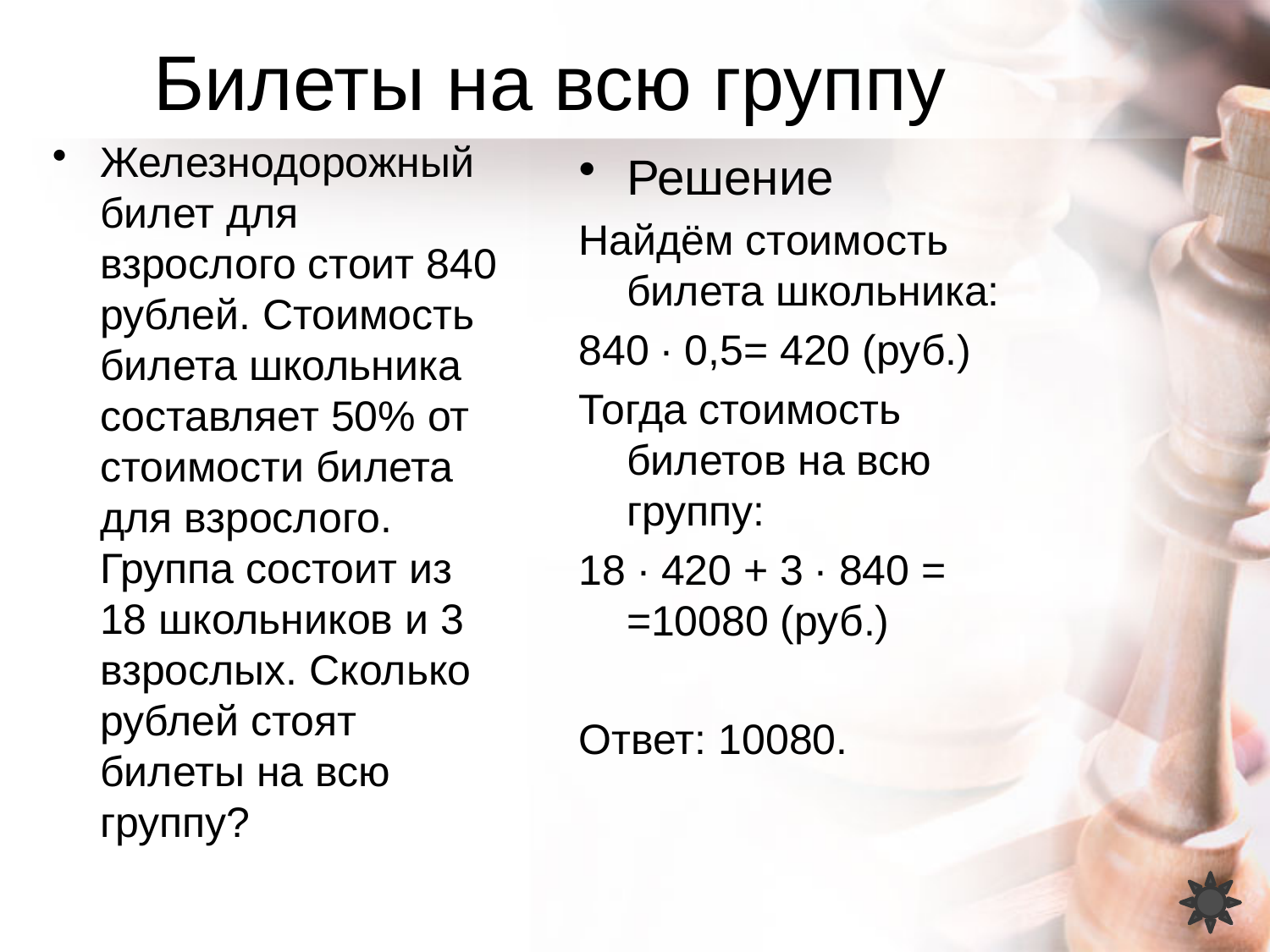

# Билеты на всю группу
Железнодорожный билет для взрослого стоит 840 рублей. Стоимость билета школьника составляет 50% от стоимости билета для взрослого. Группа состоит из 18 школьников и 3 взрослых. Сколько рублей стоят билеты на всю группу?

Решение
Найдём стоимость билета школьника:
840 ∙ 0,5= 420 (руб.)
Тогда стоимость билетов на всю группу:
18 ∙ 420 + 3 ∙ 840 = =10080 (руб.)

Ответ: 10080.